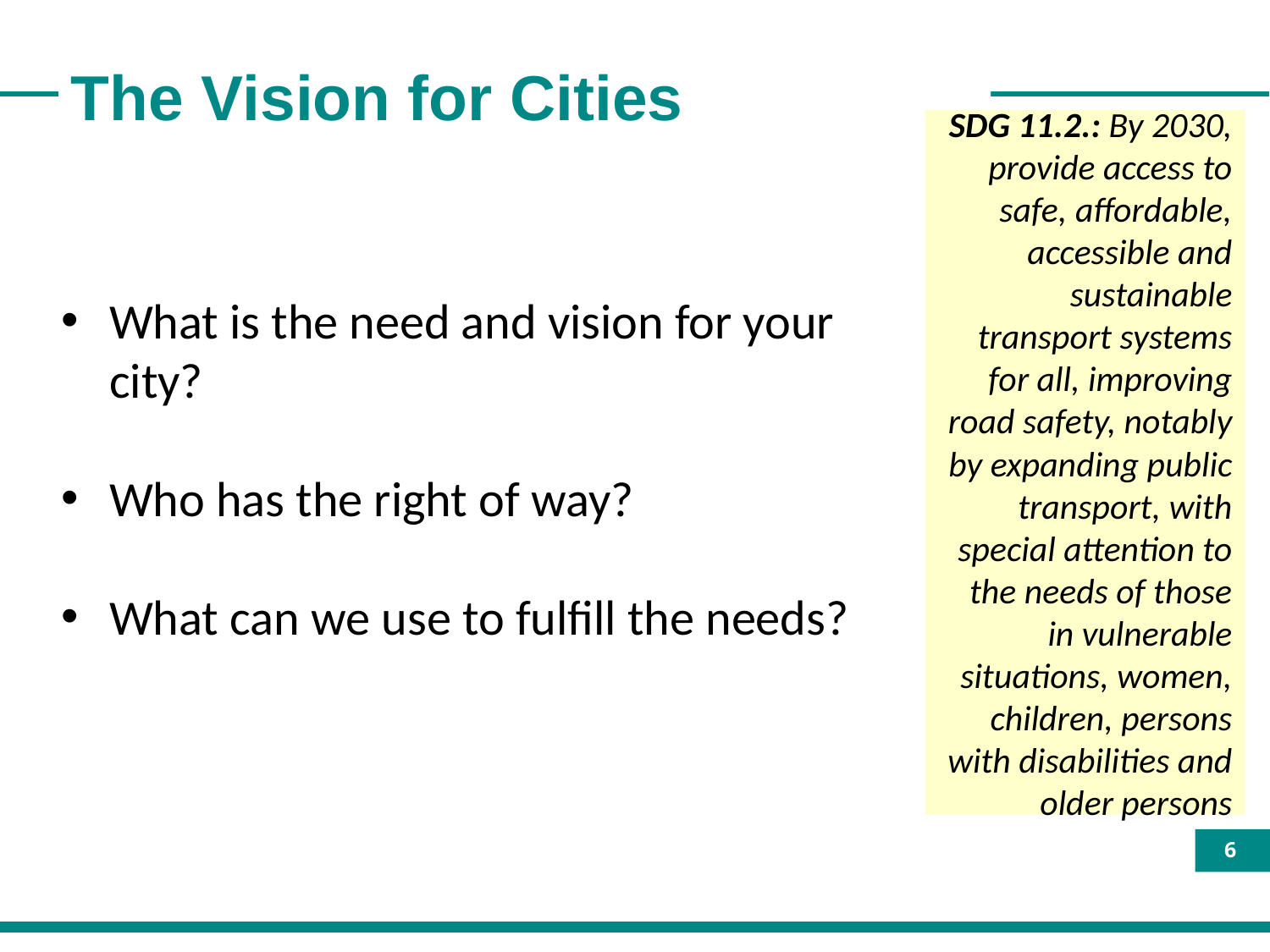

The Vision for Cities
SDG 11.2.: By 2030, provide access to safe, affordable, accessible and sustainable transport systems for all, improving road safety, notably by expanding public transport, with special attention to the needs of those in vulnerable situations, women, children, persons with disabilities and older persons
What is the need and vision for your city?

Who has the right of way?

What can we use to fulfill the needs?

6